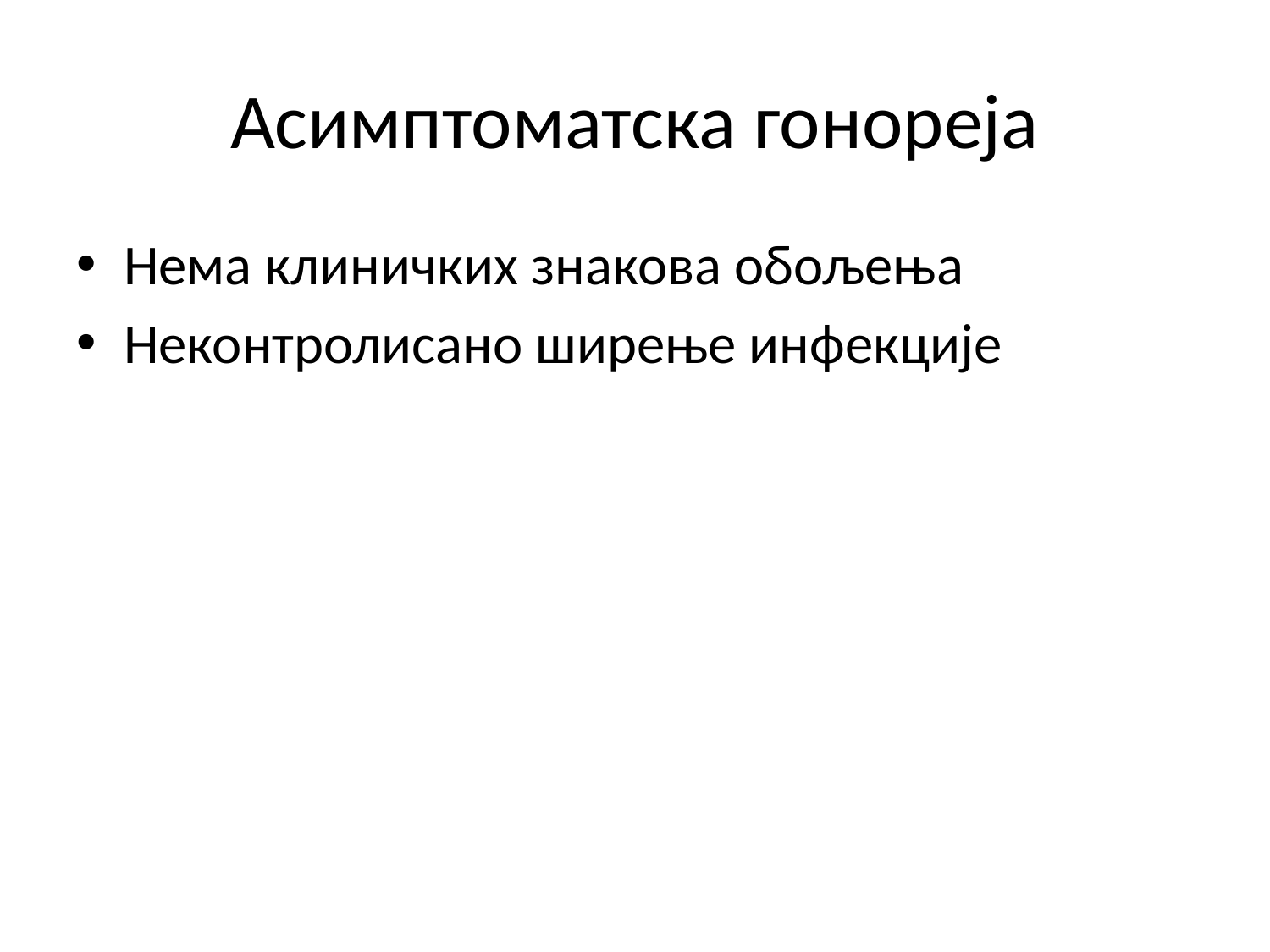

# Асимптоматска гонореја
Нема клиничких знакова обољења
Неконтролисано ширење инфекције